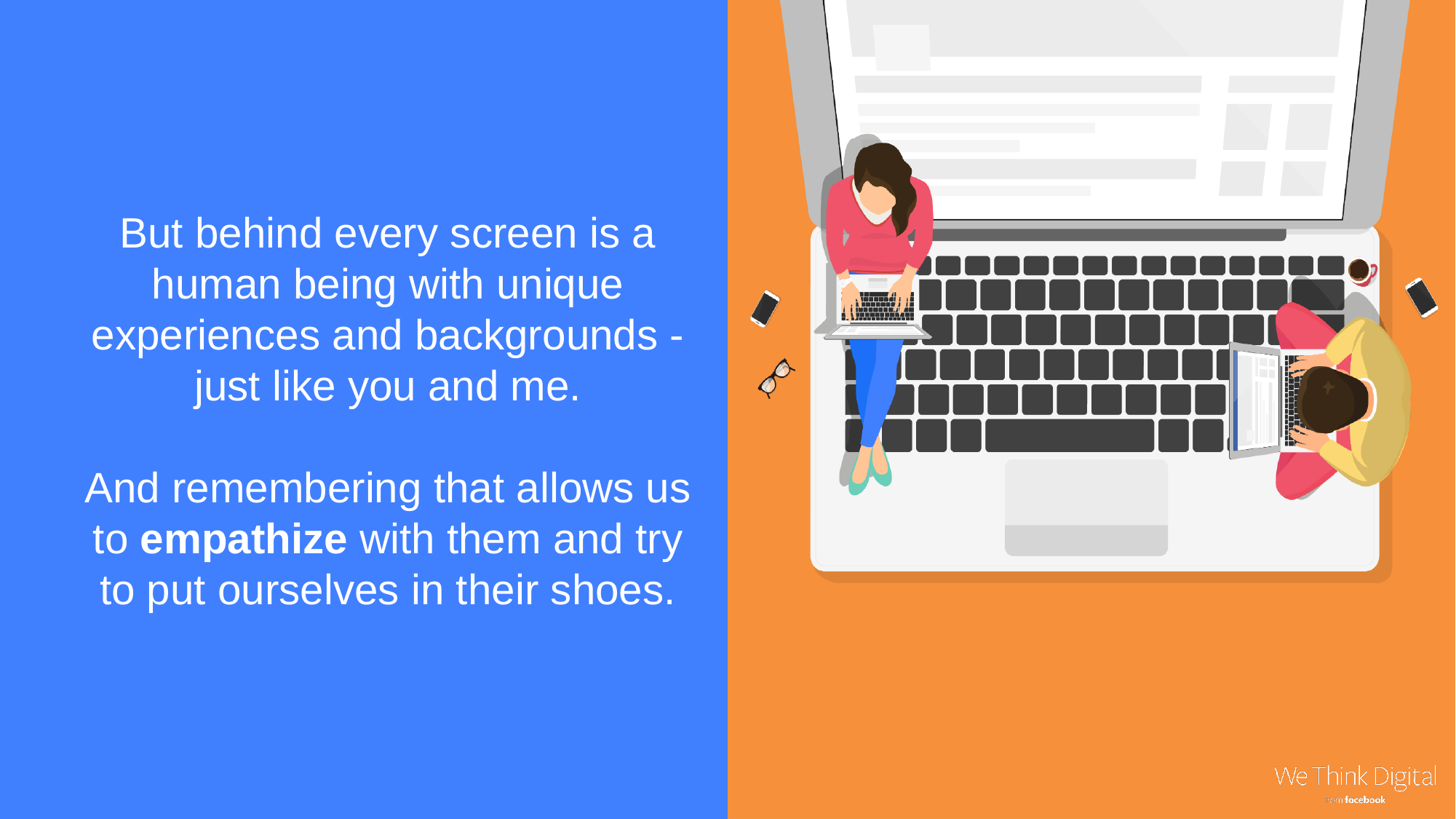

But behind every screen is a human being with unique experiences and backgrounds - just like you and me.

And remembering that allows us to empathize with them and try to put ourselves in their shoes.